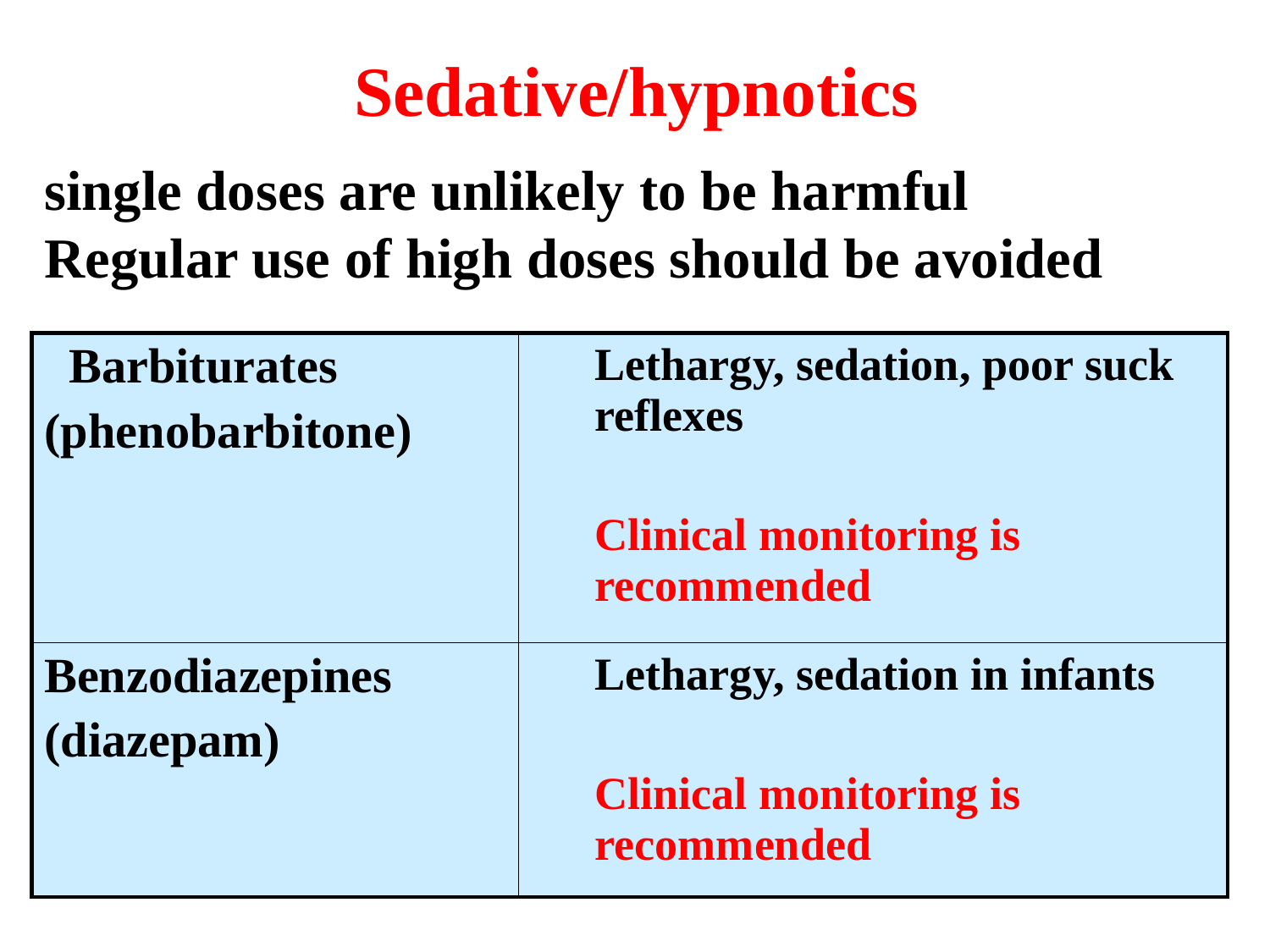

Sedative/hypnotics
single doses are unlikely to be harmful
Regular use of high doses should be avoided
| Barbiturates (phenobarbitone) | Lethargy, sedation, poor suck reflexes Clinical monitoring is recommended |
| --- | --- |
| Benzodiazepines (diazepam) | Lethargy, sedation in infants Clinical monitoring is recommended |